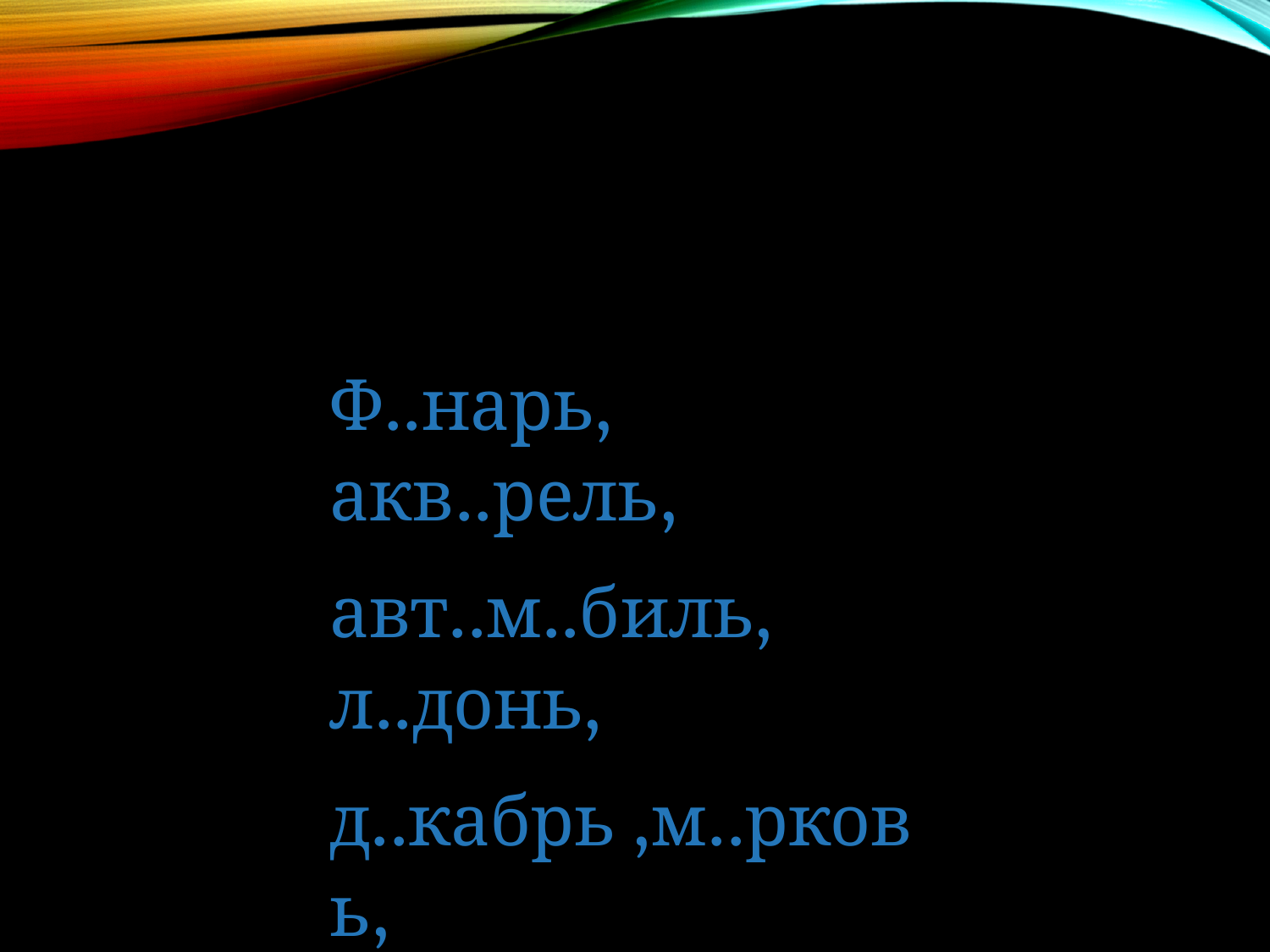

Ф..нарь, акв..рель,
авт..м..биль, л..донь,
д..кабрь ,м..рковь,
ф..враль ,пом..щь.